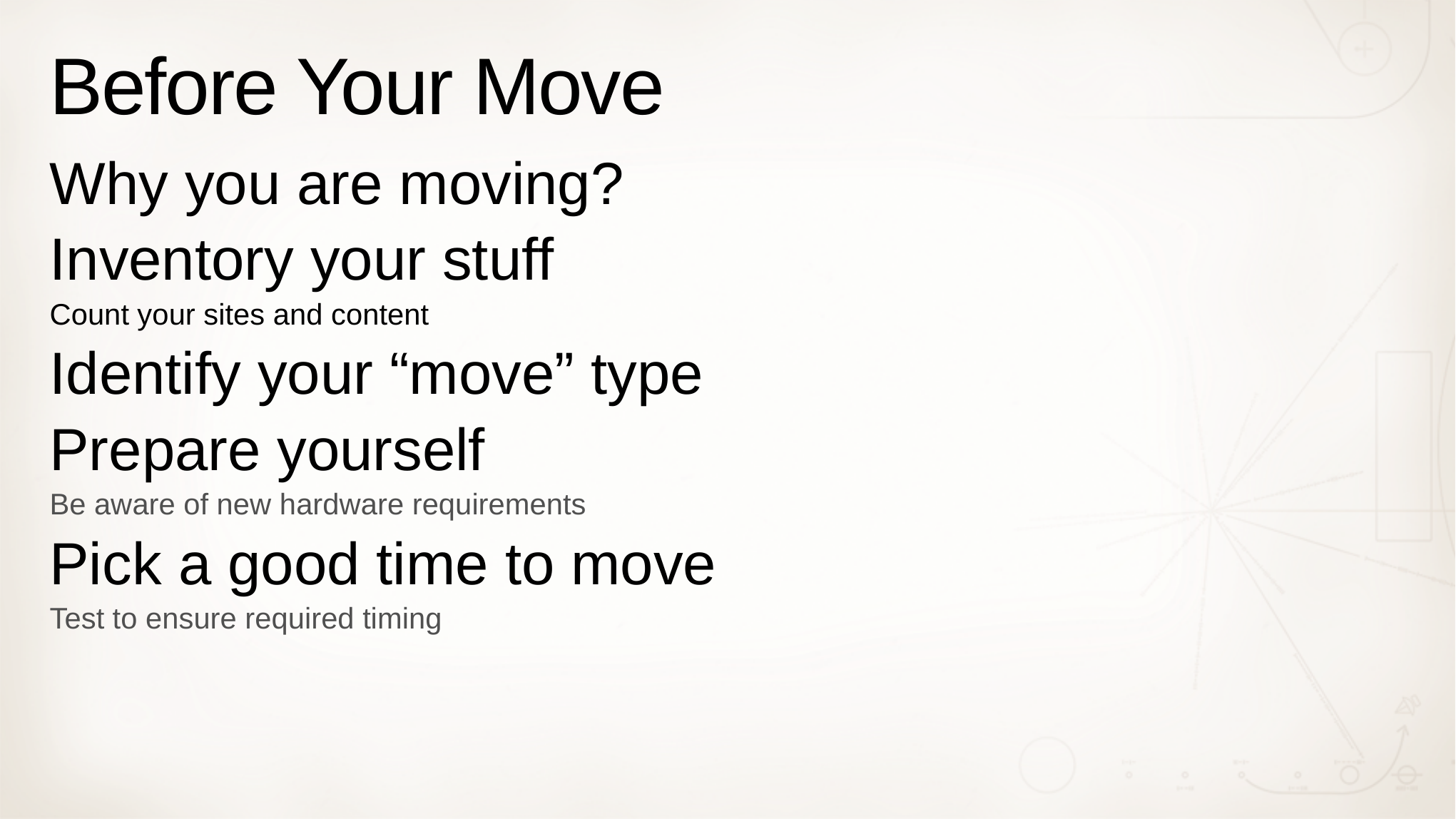

# Before Your Move
Why you are moving?
Inventory your stuff
Count your sites and content
Identify your “move” type
Prepare yourself
Be aware of new hardware requirements
Pick a good time to move
Test to ensure required timing